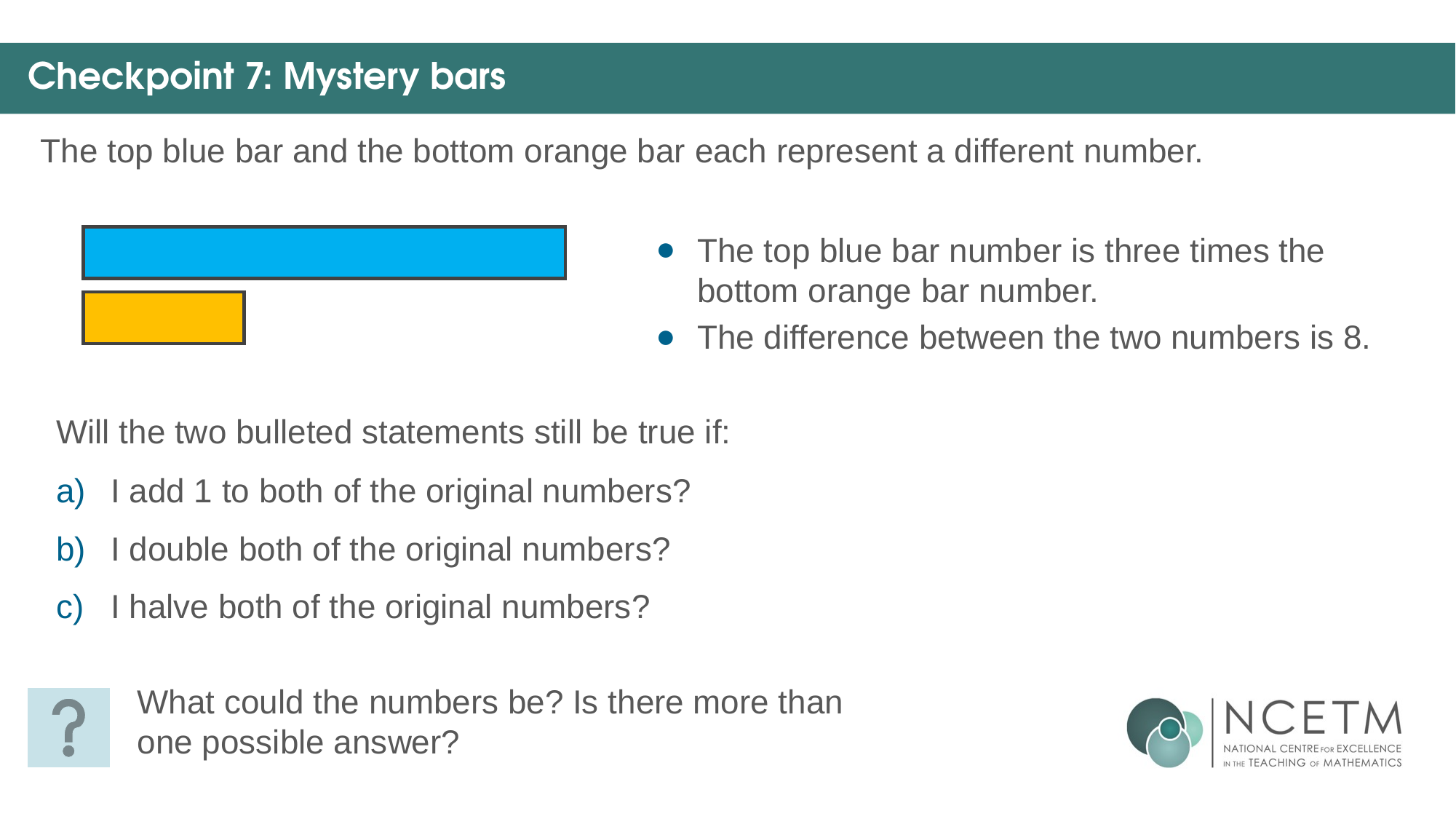

Checkpoint 7: Mystery bars

The top blue bar and the bottom orange bar each represent a different number.
The top blue bar number is three times the bottom orange bar number.
The difference between the two numbers is 8.

Will the two bulleted statements still be true if:
I add 1 to both of the original numbers?
I double both of the original numbers?
I halve both of the original numbers?
What could the numbers be? Is there more than one possible answer?